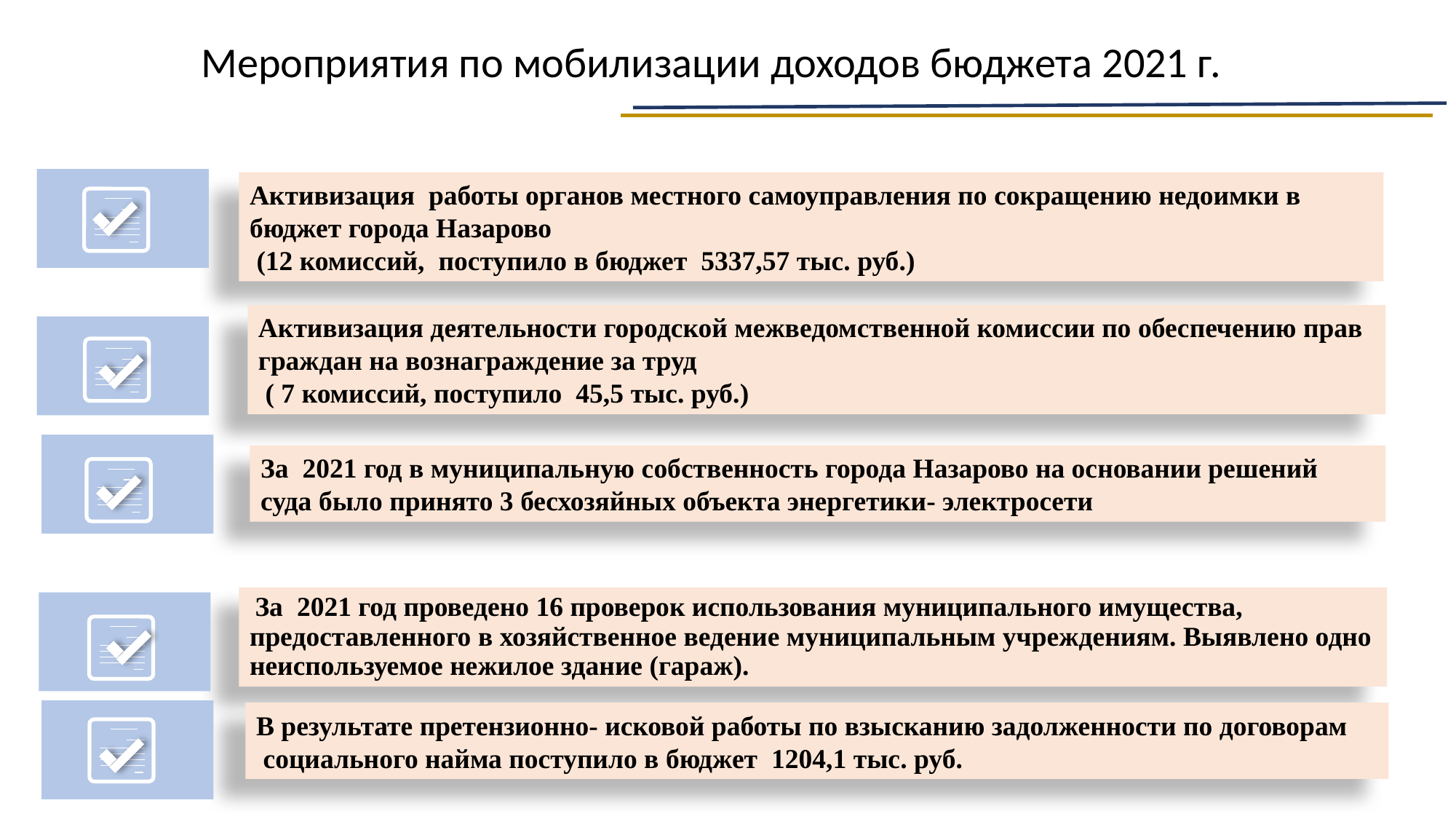

# Мероприятия по мобилизации доходов бюджета 2021 г.

Активизация  работы органов местного самоуправления по сокращению недоимки в бюджет города Назарово
 (12 комиссий,  поступило в бюджет  5337,57 тыс. руб.)

Активизация деятельности городской межведомственной комиссии по обеспечению прав граждан на вознаграждение за труд
 ( 7 комиссий, поступило  45,5 тыс. руб.)

За  2021 год в муниципальную собственность города Назарово на основании решений суда было принято 3 бесхозяйных объекта энергетики- электросети

 За  2021 год проведено 16 проверок использования муниципального имущества, предоставленного в хозяйственное ведение муниципальным учреждениям. Выявлено одно неиспользуемое нежилое здание (гараж).

В результате претензионно- исковой работы по взысканию задолженности по договорам
 социального найма поступило в бюджет  1204,1 тыс. руб.